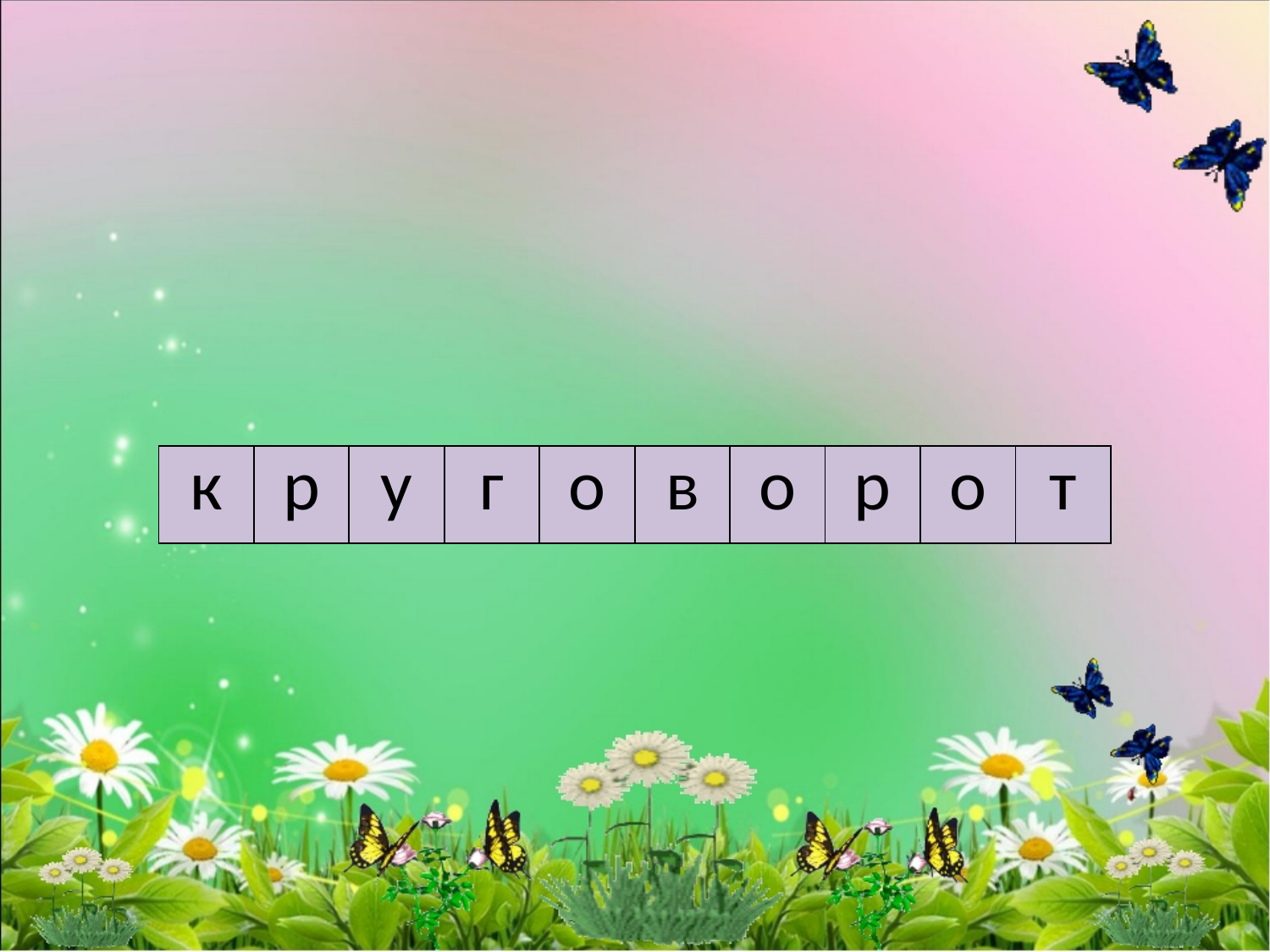

| к | р | у | г | о | в | о | р | о | т |
| --- | --- | --- | --- | --- | --- | --- | --- | --- | --- |